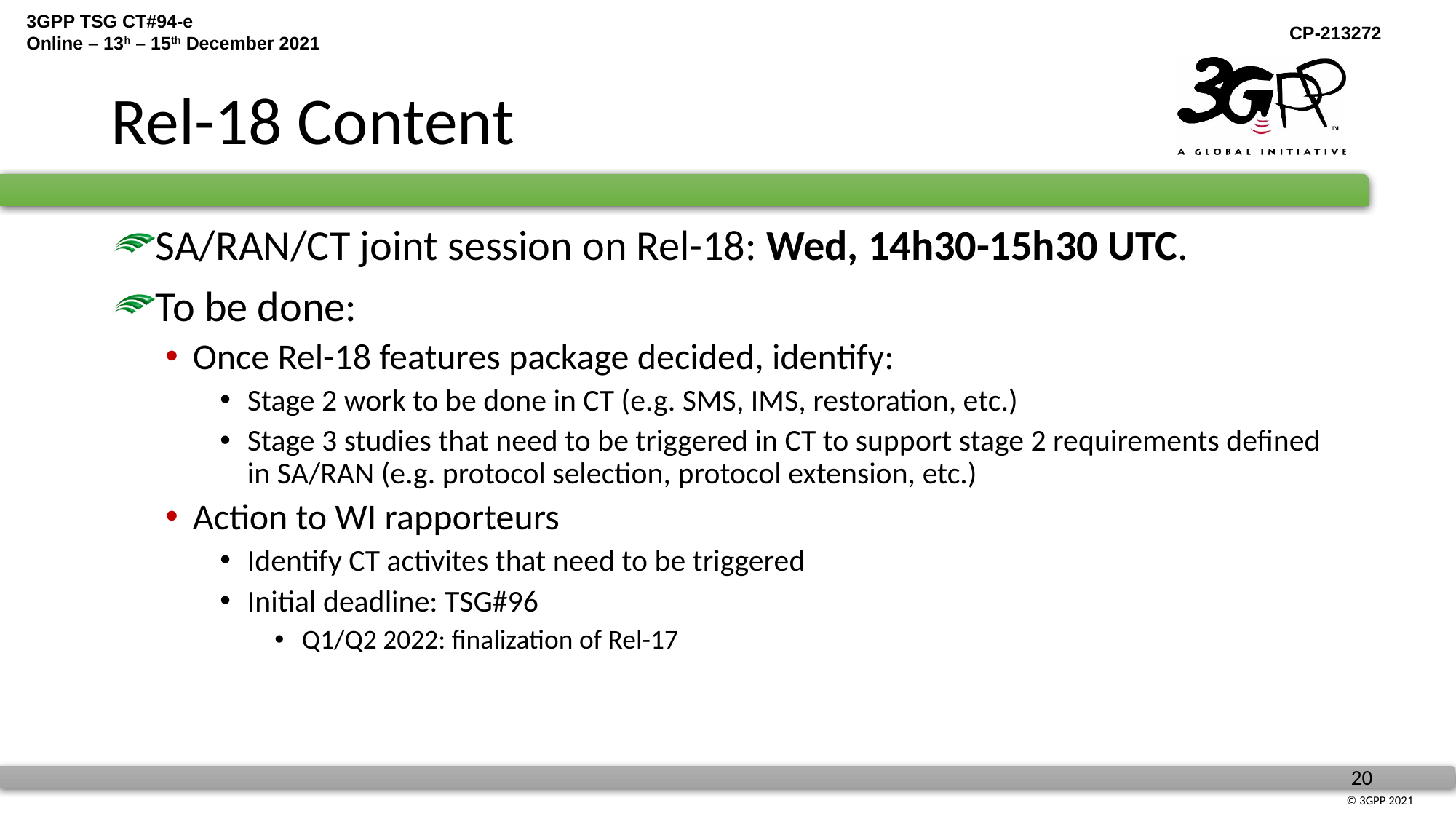

# Rel-18 Content
SA/RAN/CT joint session on Rel-18: Wed, 14h30-15h30 UTC.
To be done:
Once Rel-18 features package decided, identify:
Stage 2 work to be done in CT (e.g. SMS, IMS, restoration, etc.)
Stage 3 studies that need to be triggered in CT to support stage 2 requirements defined in SA/RAN (e.g. protocol selection, protocol extension, etc.)
Action to WI rapporteurs
Identify CT activites that need to be triggered
Initial deadline: TSG#96
Q1/Q2 2022: finalization of Rel-17